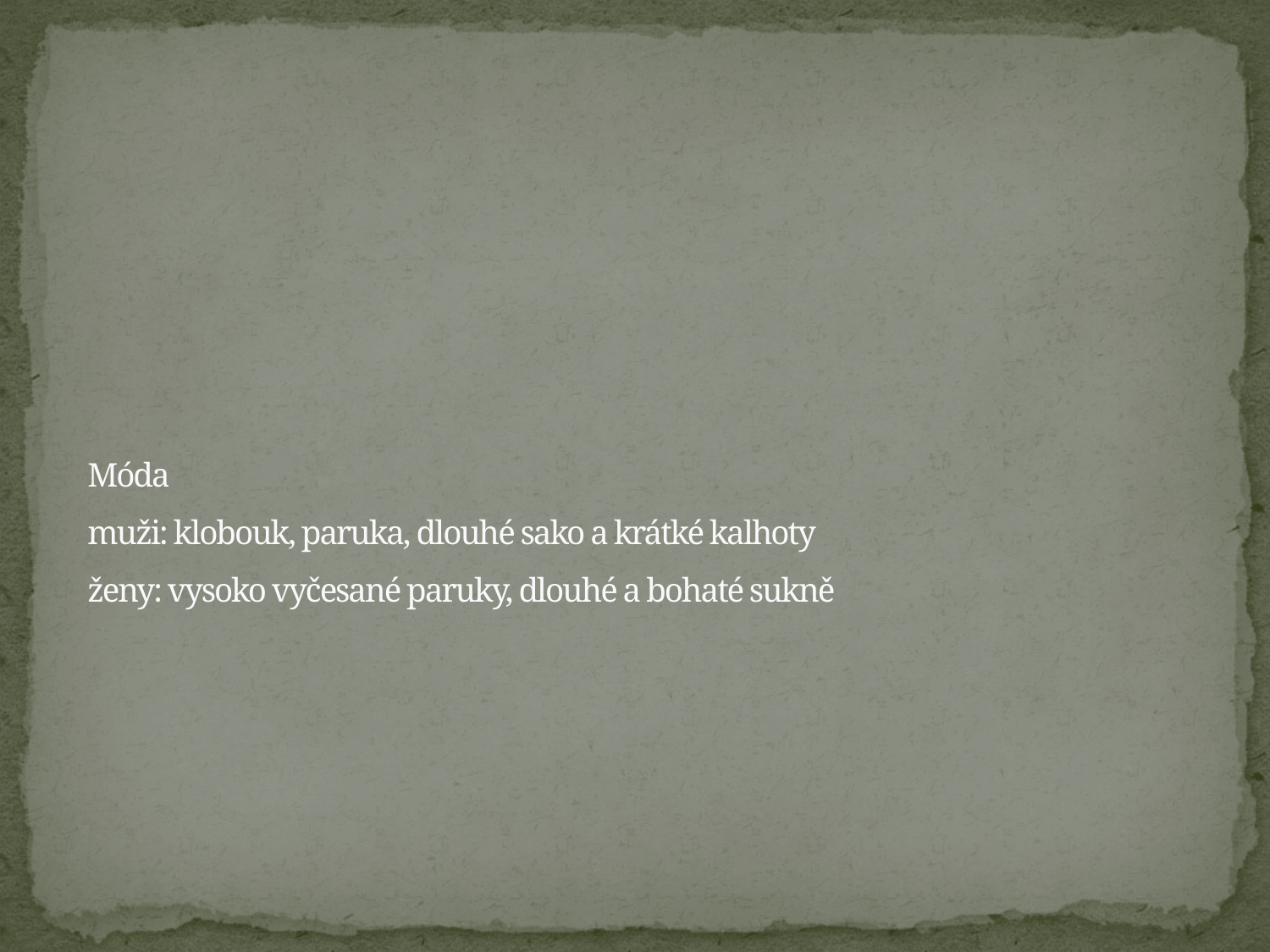

# Móda muži: klobouk, paruka, dlouhé sako a krátké kalhoty ženy: vysoko vyčesané paruky, dlouhé a bohaté sukně